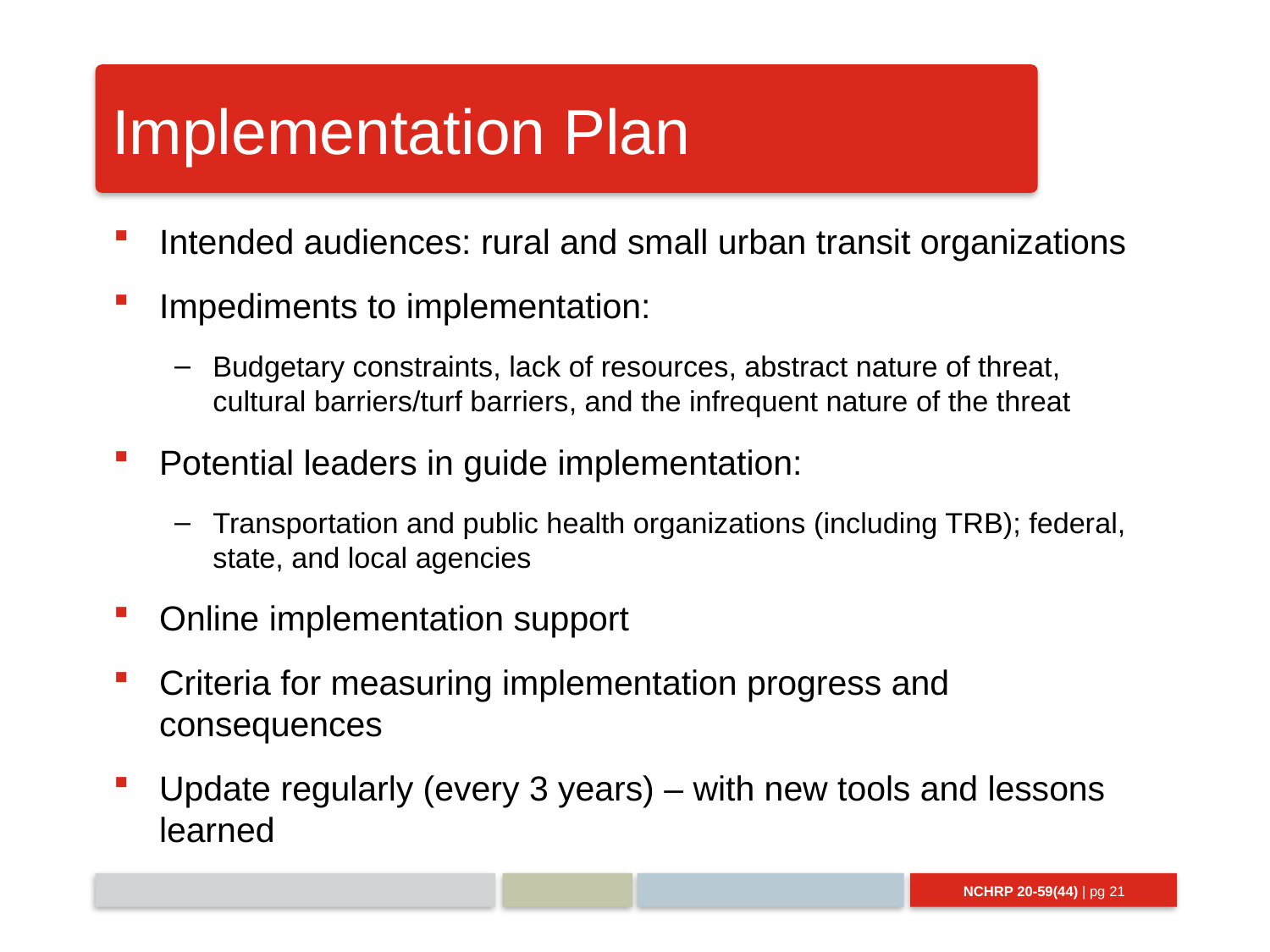

# Implementation Plan
Intended audiences: rural and small urban transit organizations
Impediments to implementation:
Budgetary constraints, lack of resources, abstract nature of threat, cultural barriers/turf barriers, and the infrequent nature of the threat
Potential leaders in guide implementation:
Transportation and public health organizations (including TRB); federal, state, and local agencies
Online implementation support
Criteria for measuring implementation progress and consequences
Update regularly (every 3 years) – with new tools and lessons learned